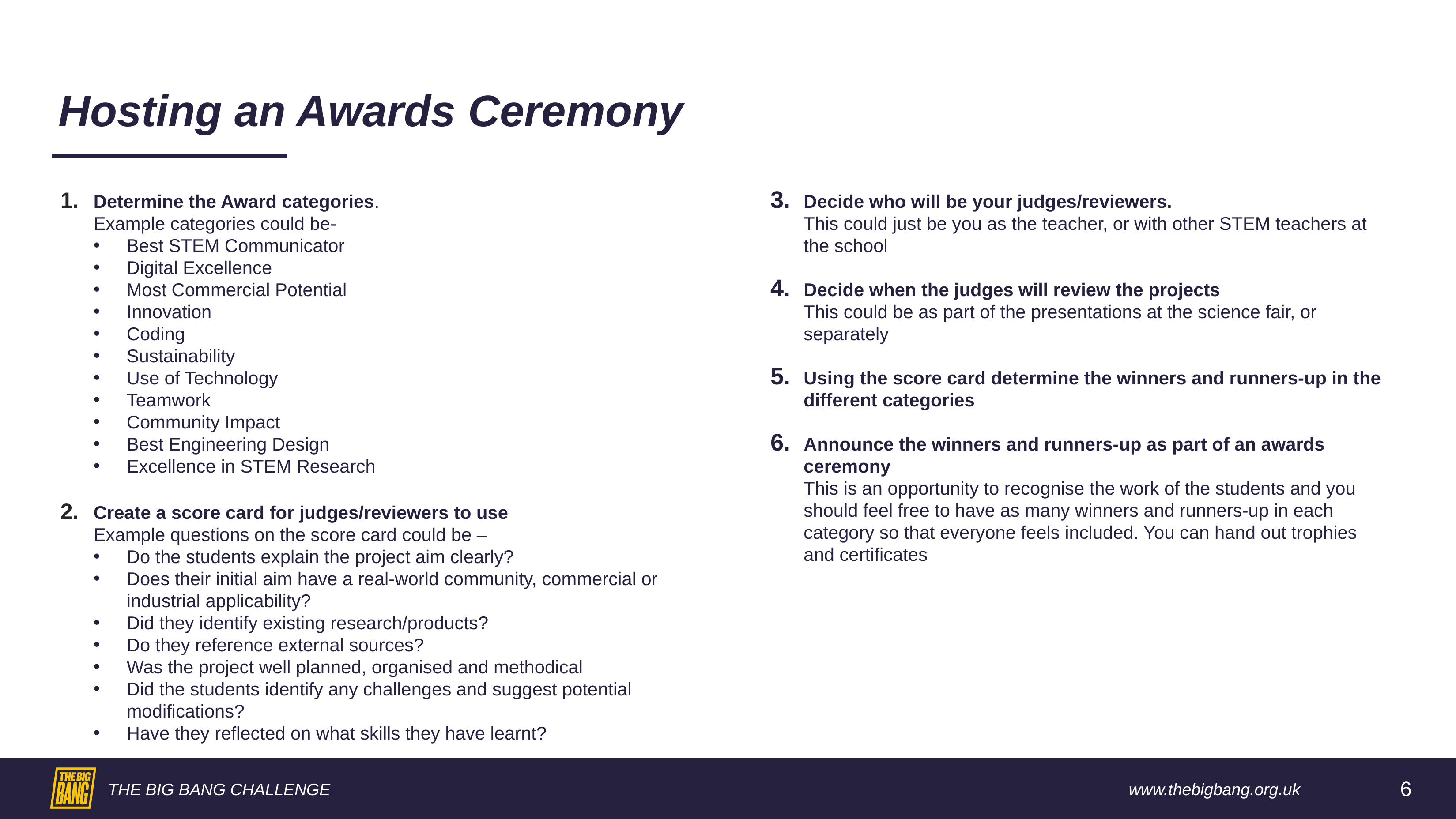

Hosting an Awards Ceremony
Determine the Award categories.
Example categories could be-
Best STEM Communicator
Digital Excellence
Most Commercial Potential
Innovation
Coding
Sustainability
Use of Technology
Teamwork
Community Impact
Best Engineering Design
Excellence in STEM Research

Create a score card for judges/reviewers to use
Example questions on the score card could be –
Do the students explain the project aim clearly?
Does their initial aim have a real-world community, commercial or industrial applicability?
Did they identify existing research/products?
Do they reference external sources?
Was the project well planned, organised and methodical
Did the students identify any challenges and suggest potential modifications?
Have they reflected on what skills they have learnt?
Decide who will be your judges/reviewers.
This could just be you as the teacher, or with other STEM teachers at the school
Decide when the judges will review the projects
This could be as part of the presentations at the science fair, or separately
Using the score card determine the winners and runners-up in the different categories
Announce the winners and runners-up as part of an awards ceremony
This is an opportunity to recognise the work of the students and you should feel free to have as many winners and runners-up in each category so that everyone feels included. You can hand out trophies and certificates